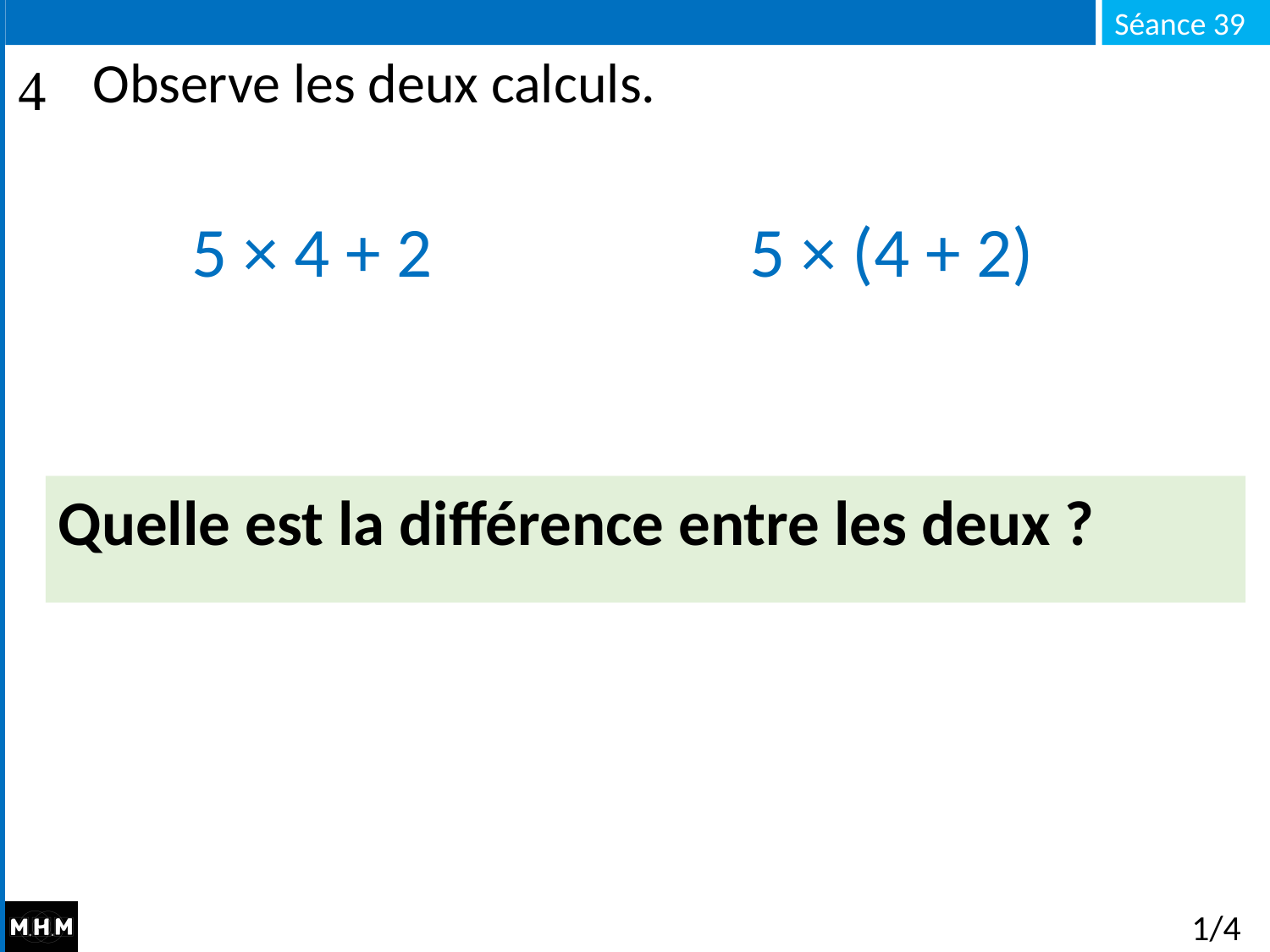

# Observe les deux calculs.
5 × 4 + 2                    5 × (4 + 2)
Quelle est la différence entre les deux ?

1/4